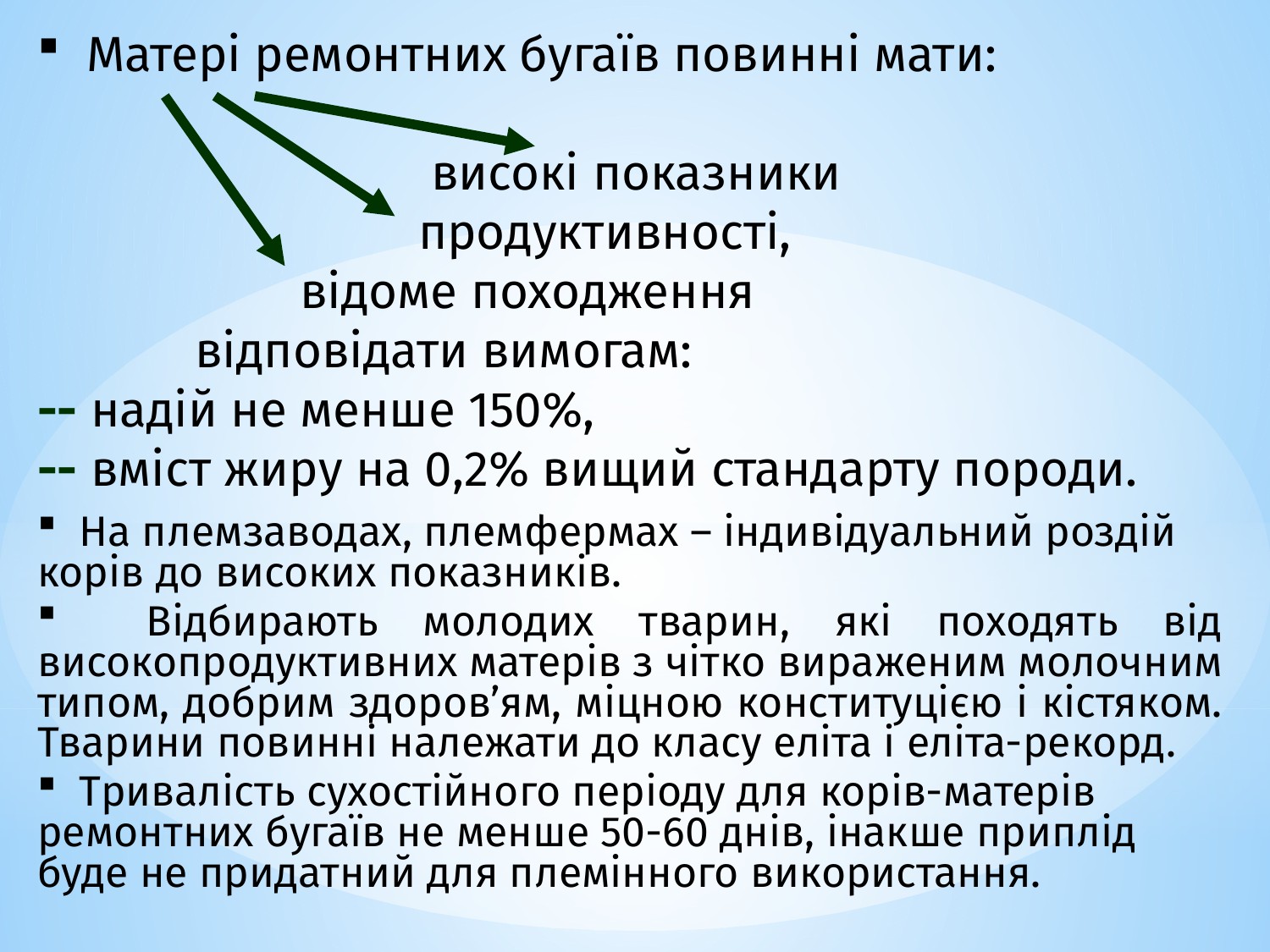

Матері ремонтних бугаїв повинні мати:

                              високі показники 						продуктивності,
                    відоме походження
            відповідати вимогам:
-- надій не менше 150%,
-- вміст жиру на 0,2% вищий стандарту породи.

  На племзаводах, племфермах – індивідуальний роздій корів до високих показників.
  Відбирають молодих тварин, які походять від високопродуктивних матерів з чітко вираженим молочним типом, добрим здоров’ям, міцною конституцією і кістяком. Тварини повинні належати до класу еліта і еліта-рекорд.
  Тривалість сухостійного періоду для корів-матерів ремонтних бугаїв не менше 50-60 днів, інакше приплід буде не придатний для племінного використання.